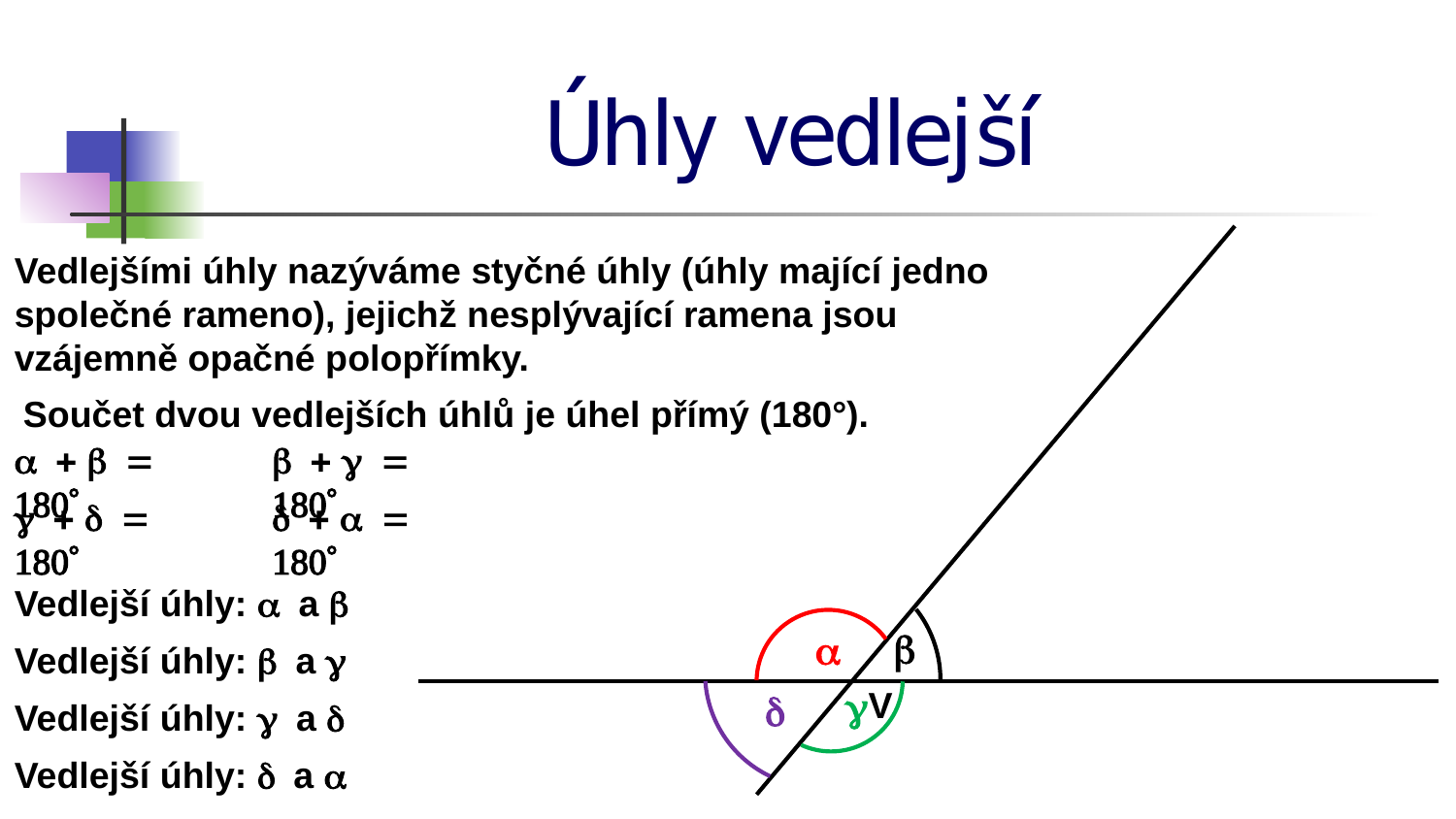

# Úhly vedlejší
Vedlejšími úhly nazýváme styčné úhly (úhly mající jedno společné rameno), jejichž nesplývající ramena jsou vzájemně opačné polopřímky.
Součet dvou vedlejších úhlů je úhel přímý (180°).
α + β = 180°
β + γ = 180°
γ + δ = 180°
δ + α = 180°

Vedlejší úhly: α a β

β
α
Vedlejší úhly: β a γ
γ
V
δ
Vedlejší úhly: γ a δ
Vedlejší úhly: δ a α